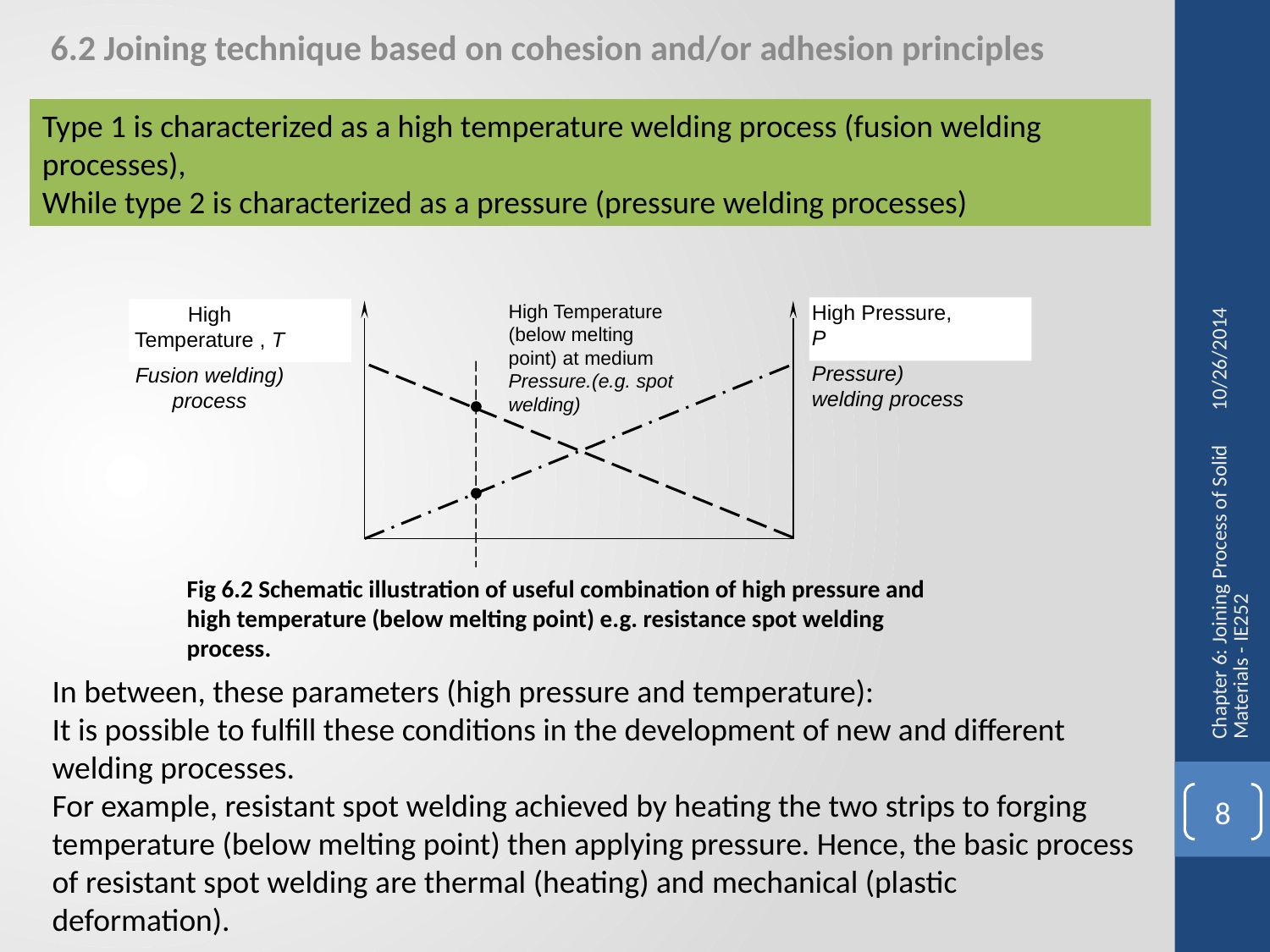

6.2 Joining technique based on cohesion and/or adhesion principles

Type 1 is characterized as a high temperature welding process (fusion welding processes),
While type 2 is characterized as a pressure (pressure welding processes)
10/26/2014
High Temperature (below melting point) at medium  Pressure.(e.g. spot welding)

High Pressure, P
(Pressure welding process

High Temperature , T
(Fusion welding process

Fig 6.2 Schematic illustration of useful combination of high pressure and high temperature (below melting point) e.g. resistance spot welding process.
Chapter 6: Joining Process of Solid Materials - IE252
In between, these parameters (high pressure and temperature):
It is possible to fulfill these conditions in the development of new and different welding processes.
For example, resistant spot welding achieved by heating the two strips to forging temperature (below melting point) then applying pressure. Hence, the basic process of resistant spot welding are thermal (heating) and mechanical (plastic deformation).
8